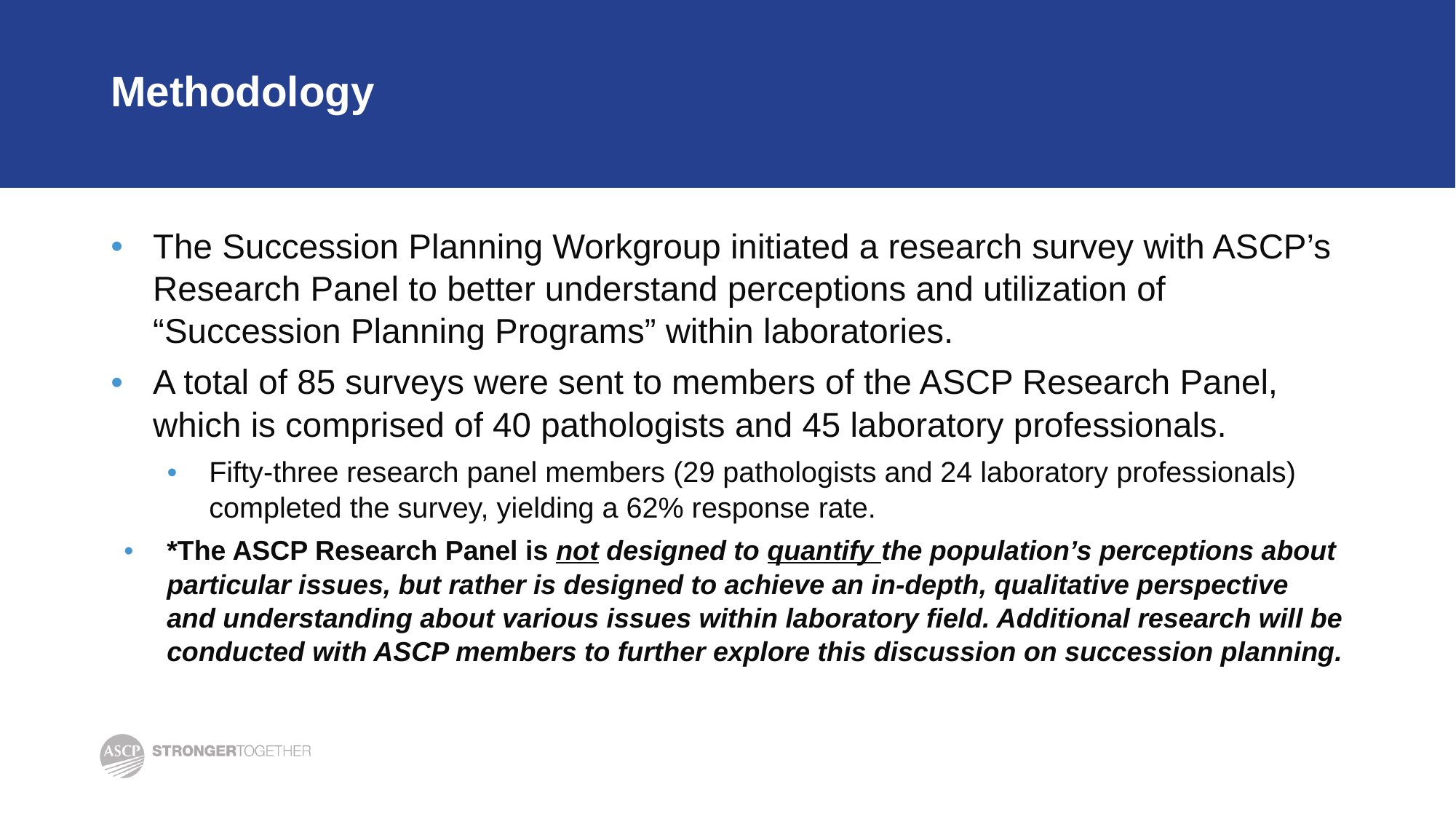

# Methodology
The Succession Planning Workgroup initiated a research survey with ASCP’s Research Panel to better understand perceptions and utilization of “Succession Planning Programs” within laboratories.
A total of 85 surveys were sent to members of the ASCP Research Panel, which is comprised of 40 pathologists and 45 laboratory professionals.
Fifty-three research panel members (29 pathologists and 24 laboratory professionals) completed the survey, yielding a 62% response rate.
*The ASCP Research Panel is not designed to quantify the population’s perceptions about particular issues, but rather is designed to achieve an in-depth, qualitative perspective and understanding about various issues within laboratory field. Additional research will be conducted with ASCP members to further explore this discussion on succession planning.